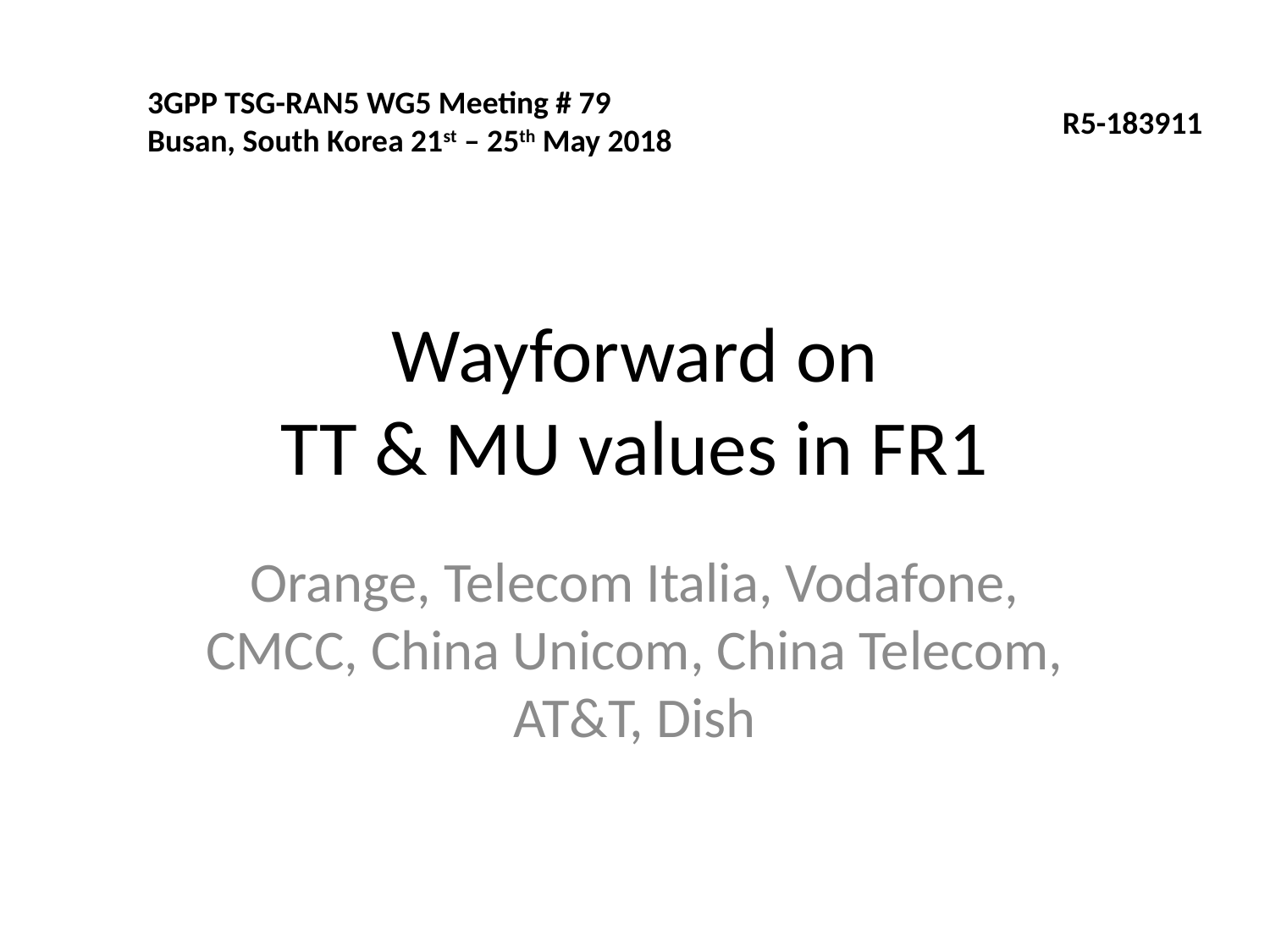

3GPP TSG-RAN5 WG5 Meeting # 79
Busan, South Korea 21st – 25th May 2018

R5-183911

# Wayforward on TT & MU values in FR1
Orange, Telecom Italia, Vodafone, CMCC, China Unicom, China Telecom, AT&T, Dish